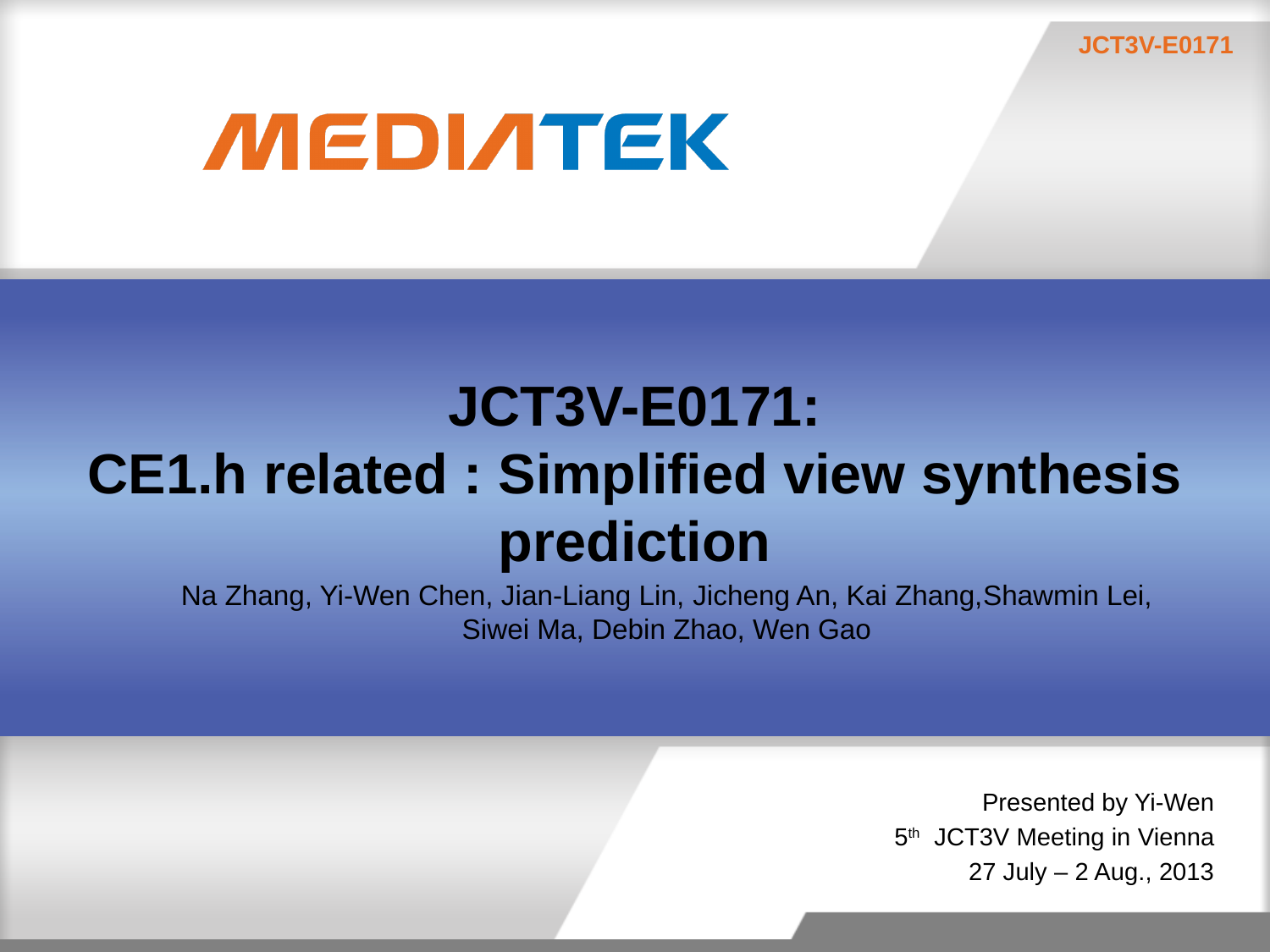

# JCT3V-E0171: CE1.h related : Simplified view synthesis prediction
Na Zhang, Yi-Wen Chen, Jian-Liang Lin, Jicheng An, Kai Zhang,Shawmin Lei, Siwei Ma, Debin Zhao, Wen Gao
Presented by Yi-Wen
5th  JCT3V Meeting in Vienna
27 July – 2 Aug., 2013